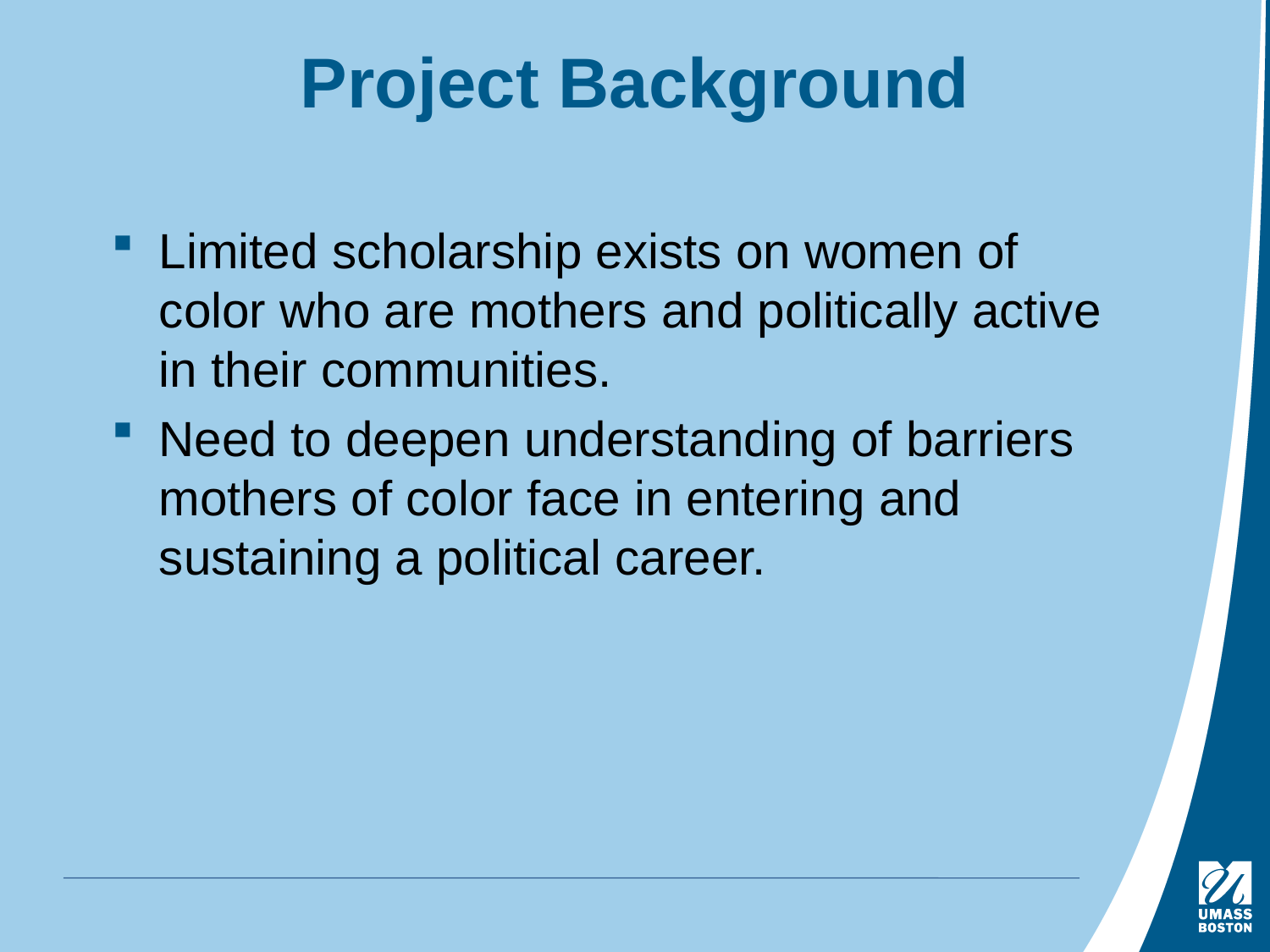

# Project Background

Limited scholarship exists on women of color who are mothers and politically active in their communities.
Need to deepen understanding of barriers mothers of color face in entering and sustaining a political career.